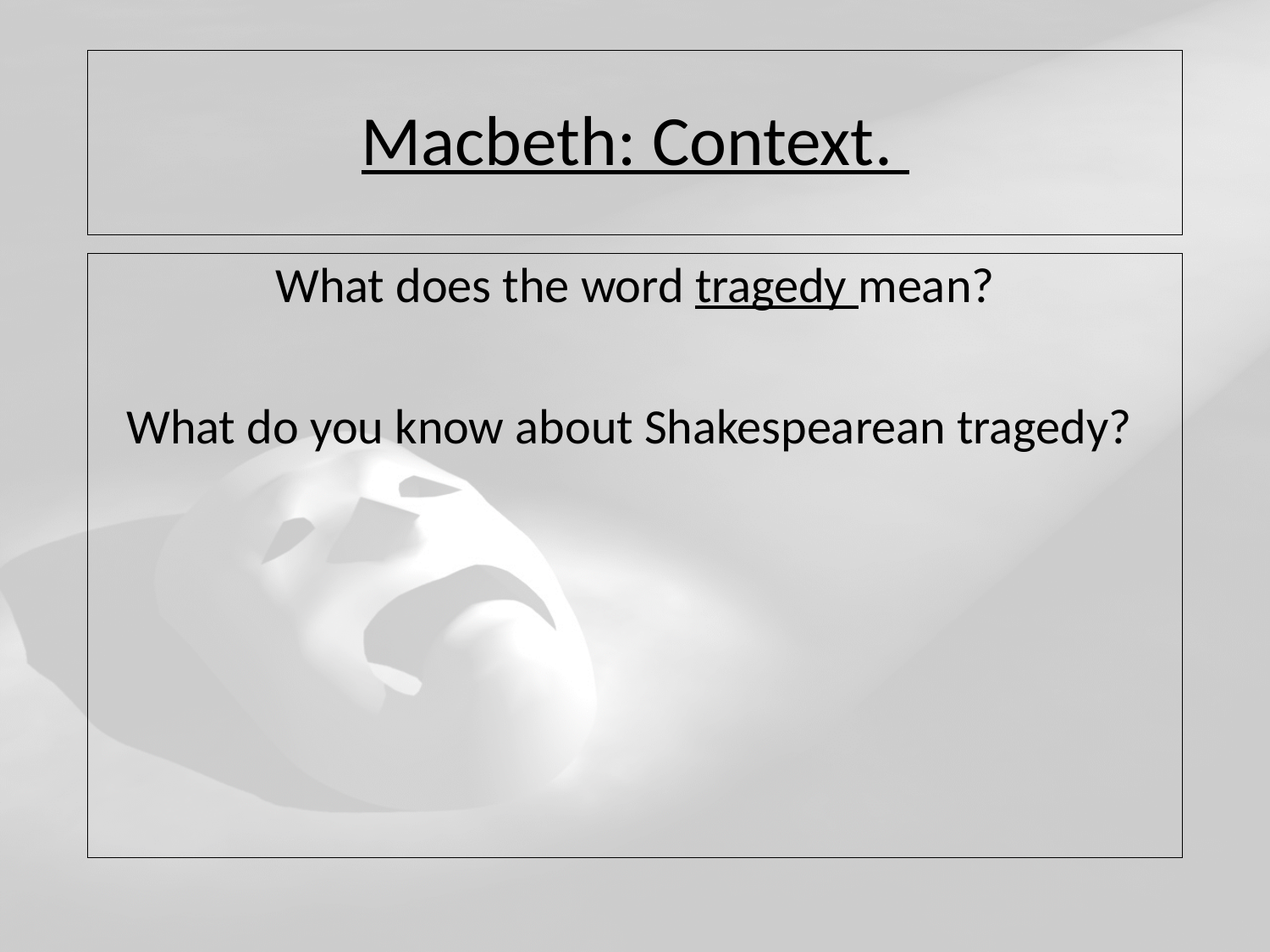

# Macbeth: Context.
What does the word tragedy mean?

What do you know about Shakespearean tragedy?